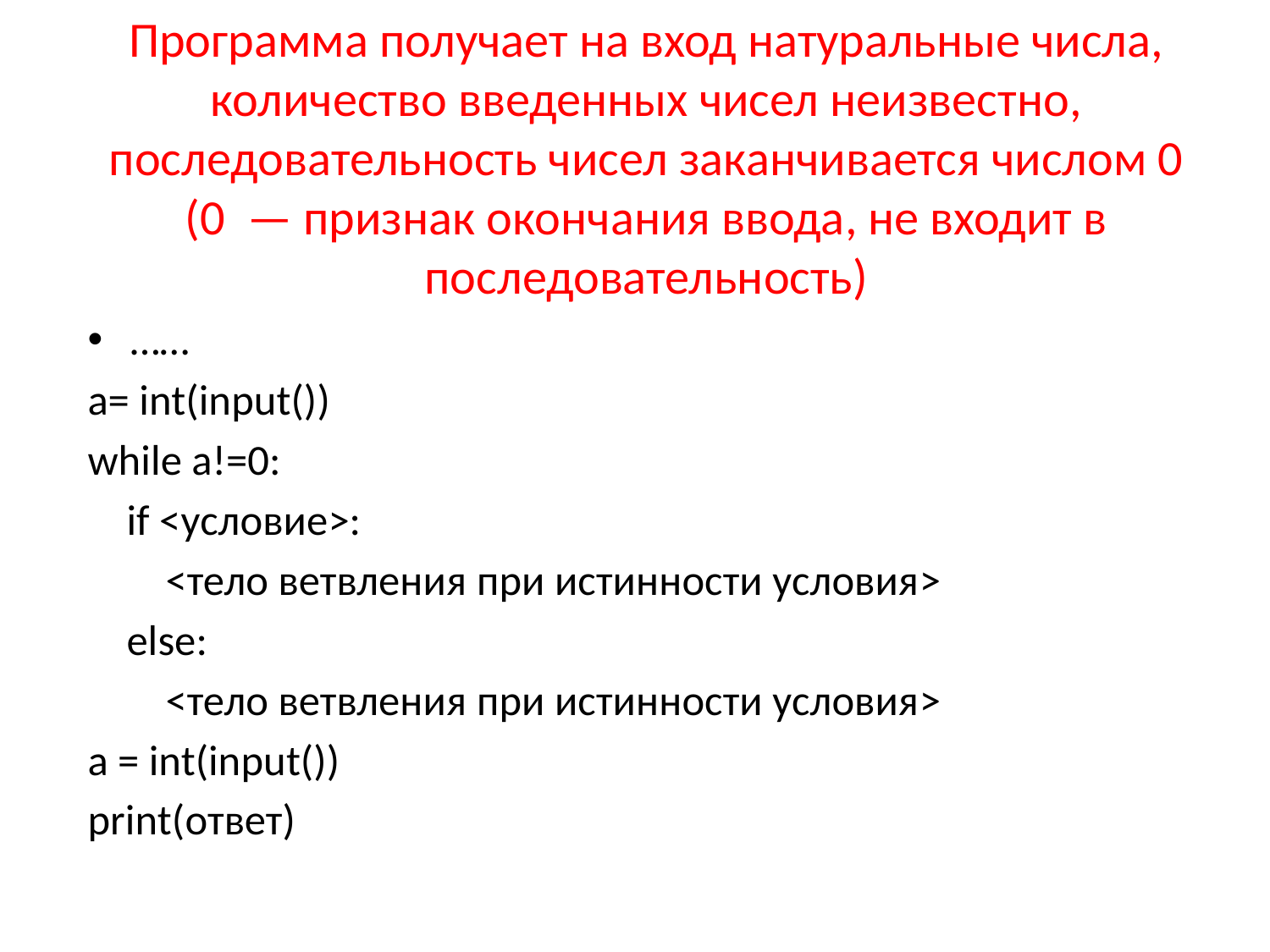

# Программа получает на вход натуральные числа, количество введенных чисел неизвестно, последовательность чисел заканчивается числом 0 (0  — признак окончания ввода, не входит в последовательность)
……
a= int(input())
while a!=0:
    if <условие>:
        <тело ветвления при истинности условия>
    else:
        <тело ветвления при истинности условия>
a = int(input())
print(ответ)